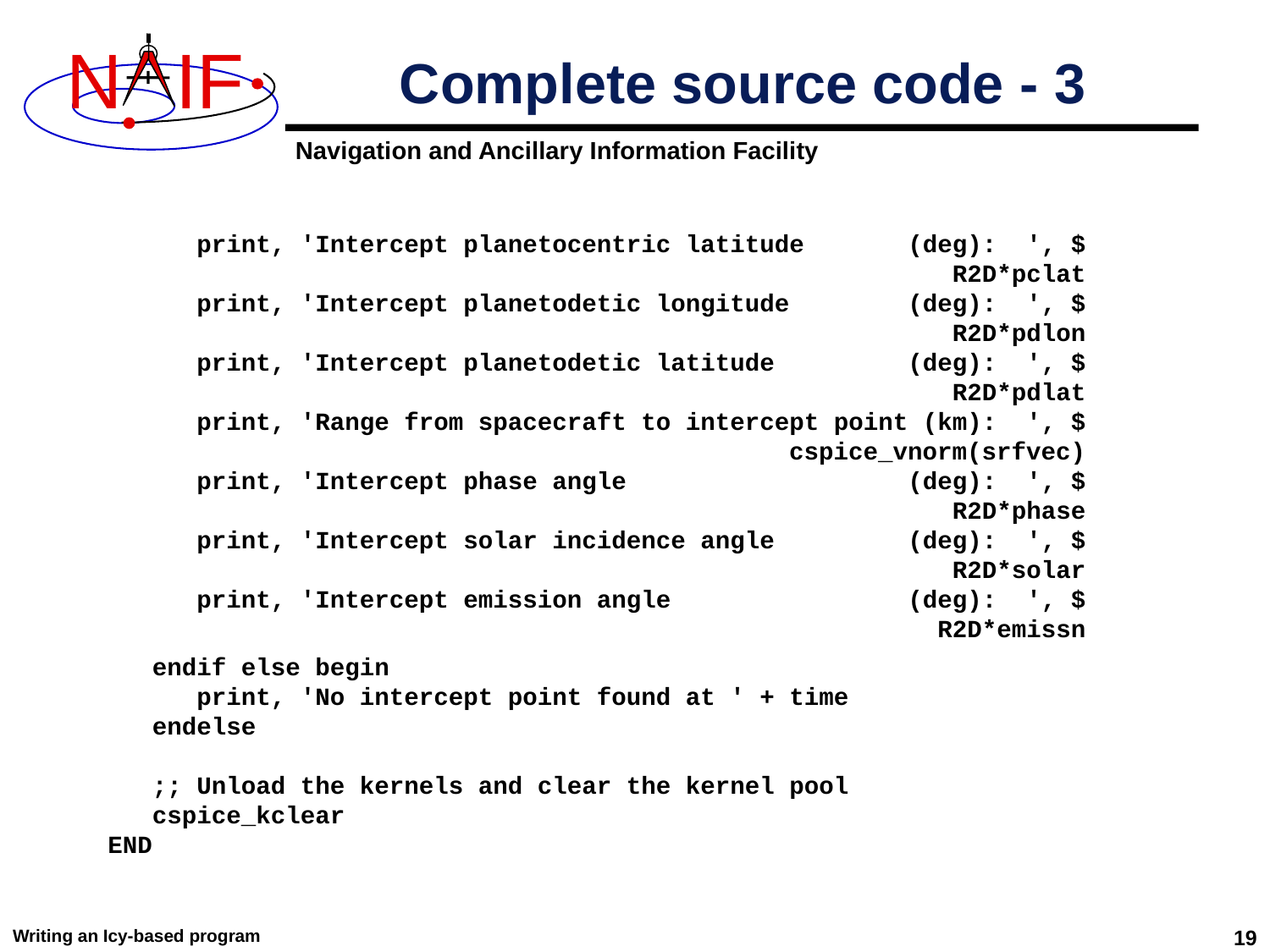

# Complete source code - 3
      print, 'Intercept planetocentric latitude       (deg):  ', $
                                                         R2D*pclat
      print, 'Intercept planetodetic longitude        (deg):  ', $
                                                         R2D*pdlon
      print, 'Intercept planetodetic latitude         (deg):  ', $
                                                         R2D*pdlat
      print, 'Range from spacecraft to intercept point (km):  ', $
                                              cspice_vnorm(srfvec)
      print, 'Intercept phase angle                   (deg):  ', $
                                                         R2D*phase
      print, 'Intercept solar incidence angle         (deg):  ', $
                                                         R2D*solar
      print, 'Intercept emission angle                (deg):  ', $
                                                        R2D*emissn
   endif else begin
      print, 'No intercept point found at ' + time
   endelse

   ;; Unload the kernels and clear the kernel pool
   cspice_kclear
END
Writing an Icy-based program
19